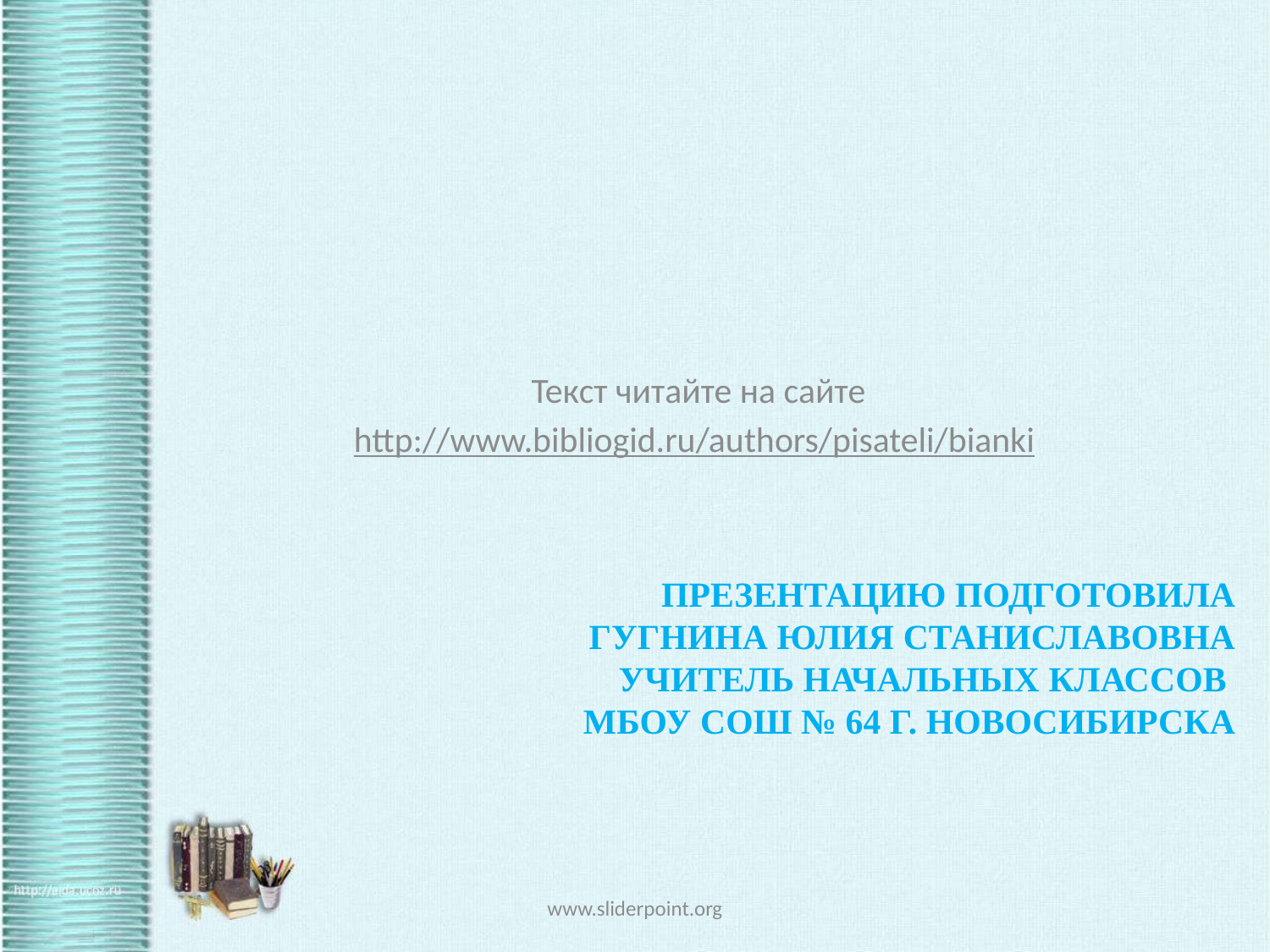

Текст читайте на сайте
http://www.bibliogid.ru/authors/pisateli/bianki
# Презентацию подготовила Гугнина юлия станиславовна учитель начальных классов мбоу сош № 64 г. новосибирска
www.sliderpoint.org